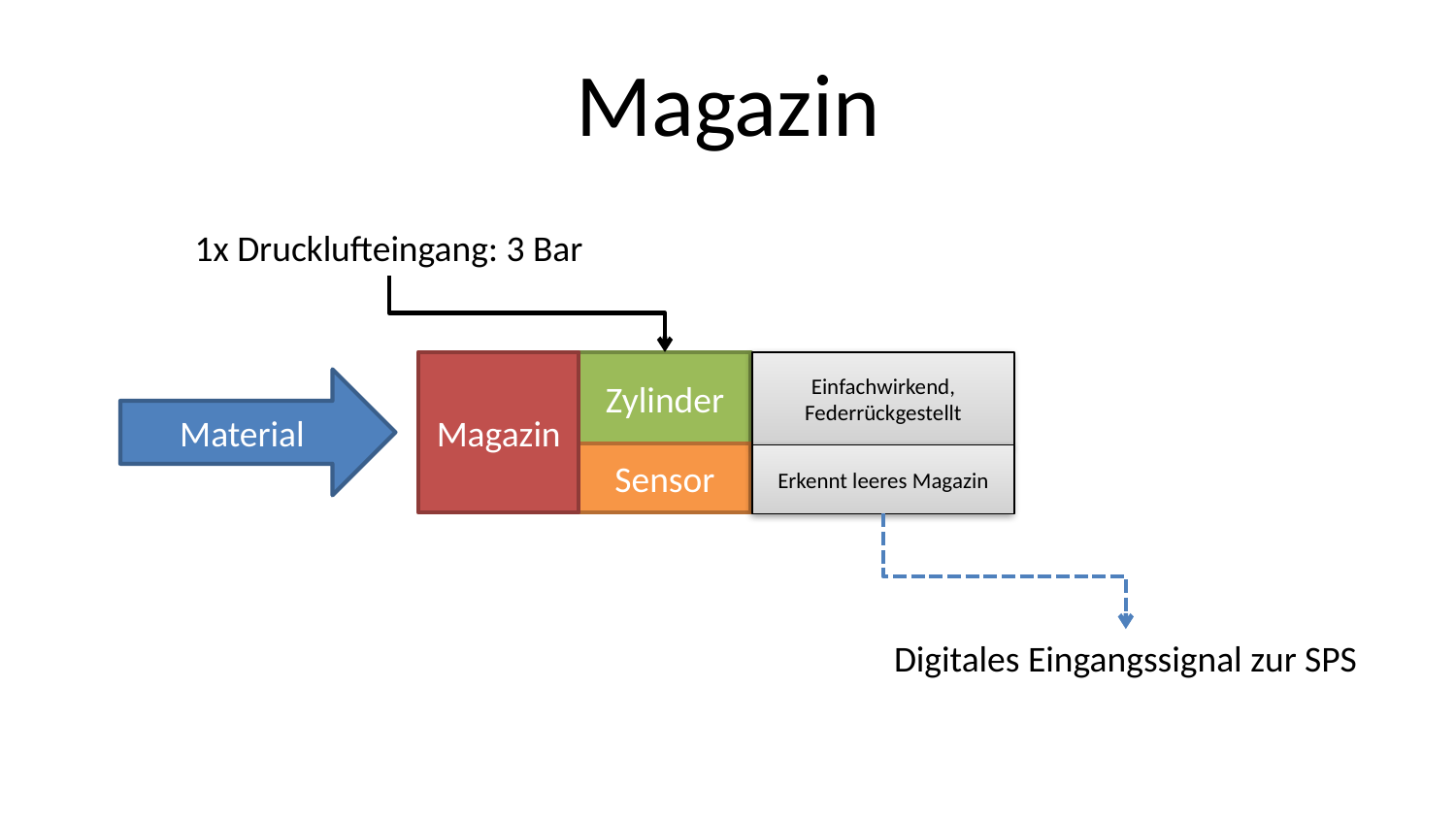

# Magazin
1x Drucklufteingang: 3 Bar
Magazin
Zylinder
Sensor
Einfachwirkend, Federrückgestellt
Material
Erkennt leeres Magazin
Digitales Eingangssignal zur SPS